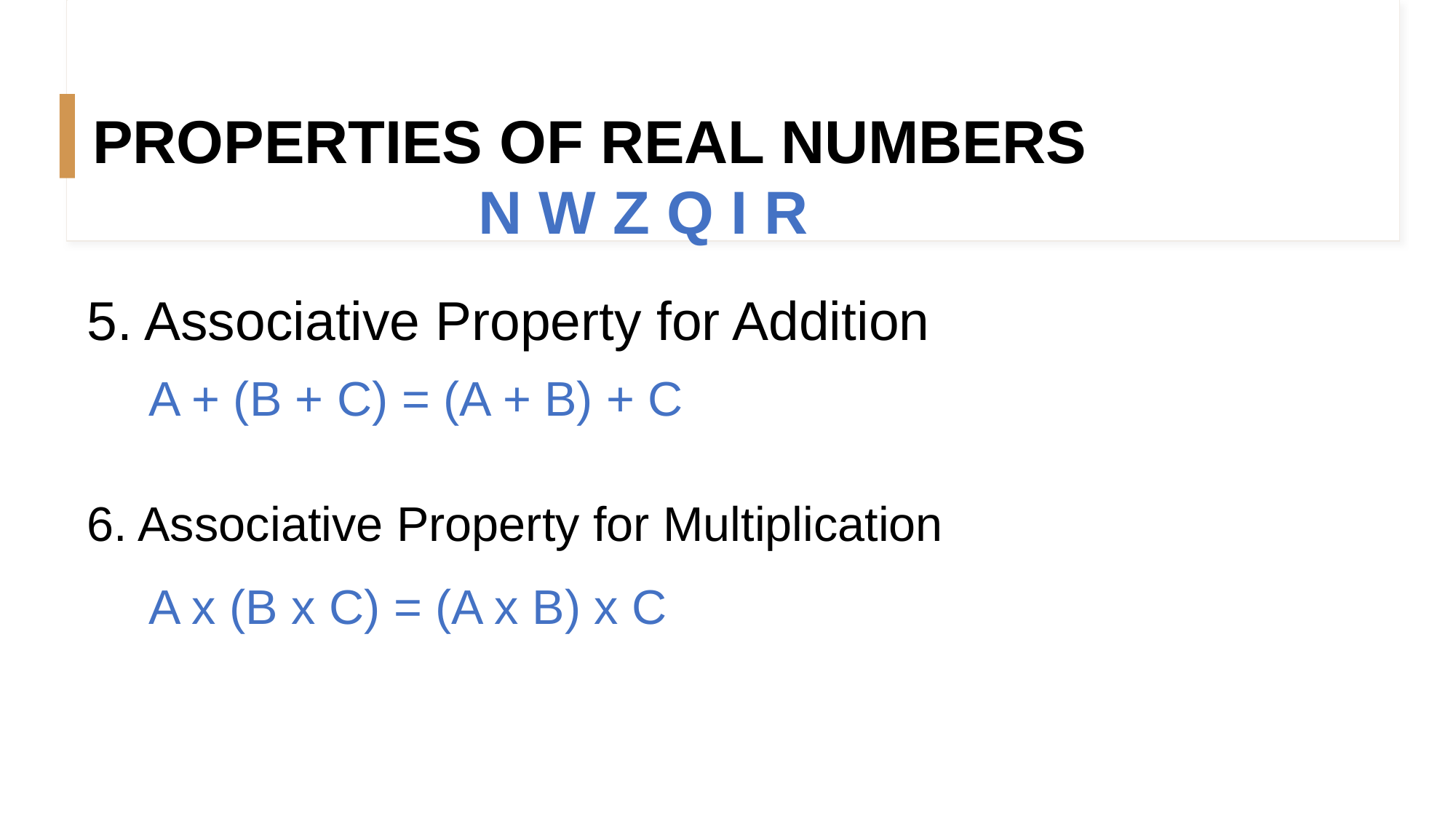

PROPERTIES OF REAL NUMBERS
N W Z Q I R
#
5. Associative Property for Addition

6. Associative Property for Multiplication

A + (B + C) = (A + B) + C

A x (B x C) = (A x B) x C